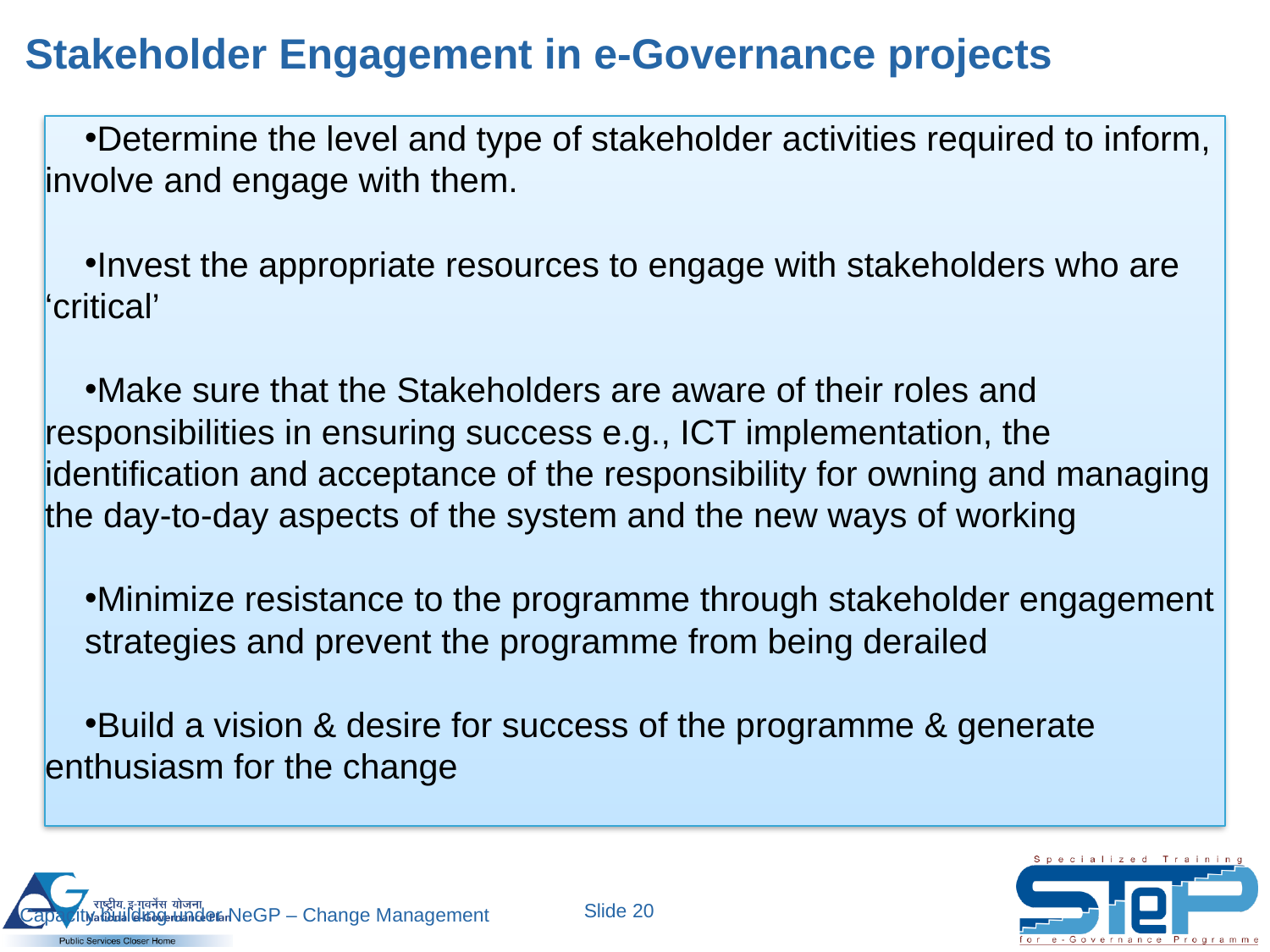

# Stakeholder Engagement in e-Governance projects
Determine the level and type of stakeholder activities required to inform, involve and engage with them.

Invest the appropriate resources to engage with stakeholders who are ‘critical’

Make sure that the Stakeholders are aware of their roles and responsibilities in ensuring success e.g., ICT implementation, the identification and acceptance of the responsibility for owning and managing the day-to-day aspects of the system and the new ways of working

Minimize resistance to the programme through stakeholder engagement
strategies and prevent the programme from being derailed

Build a vision & desire for success of the programme & generate enthusiasm for the change